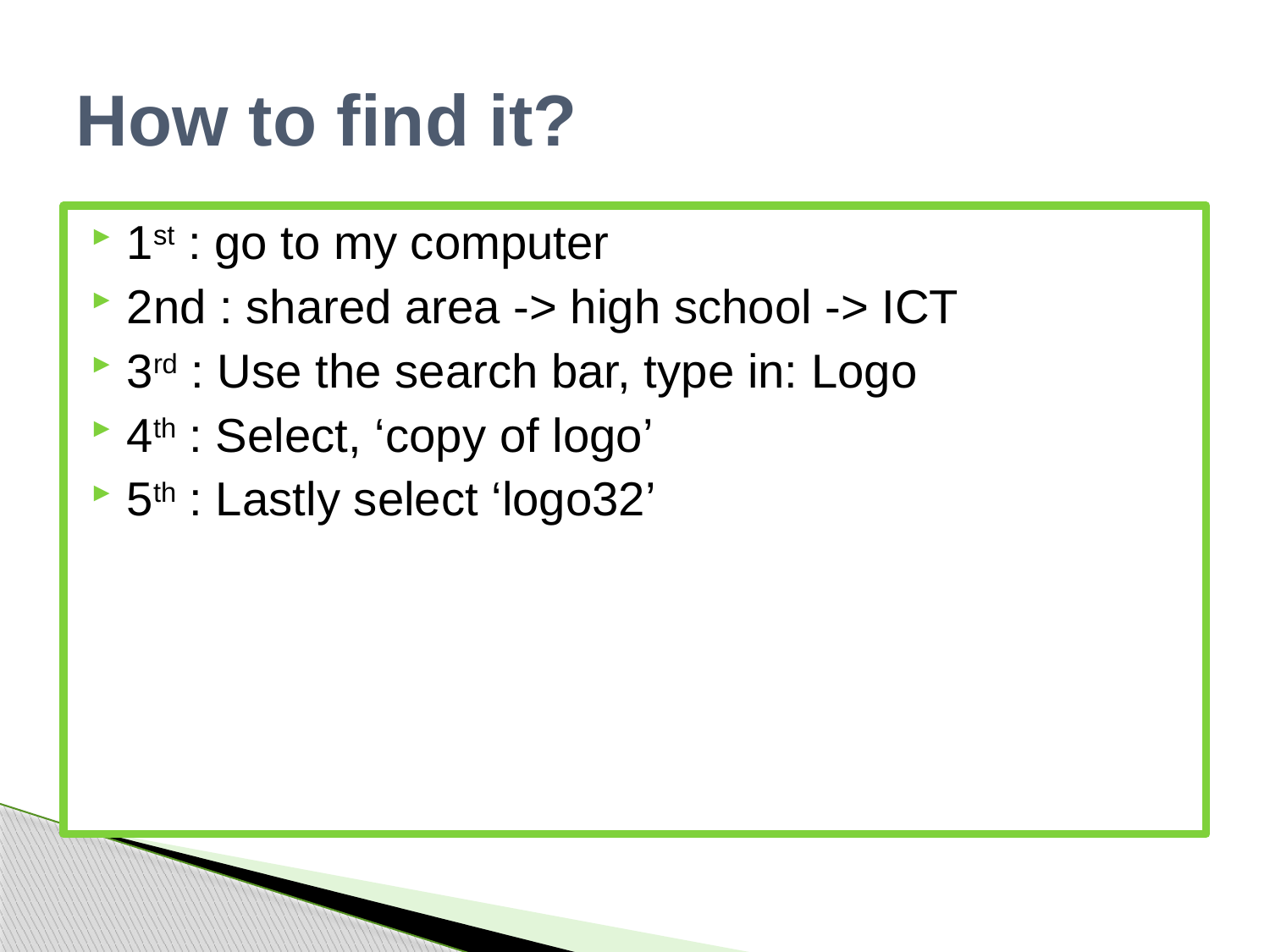

# How to find it?
1st : go to my computer
2nd : shared area -> high school -> ICT
3rd : Use the search bar, type in: Logo
4th : Select, ‘copy of logo’
5th : Lastly select ‘logo32’